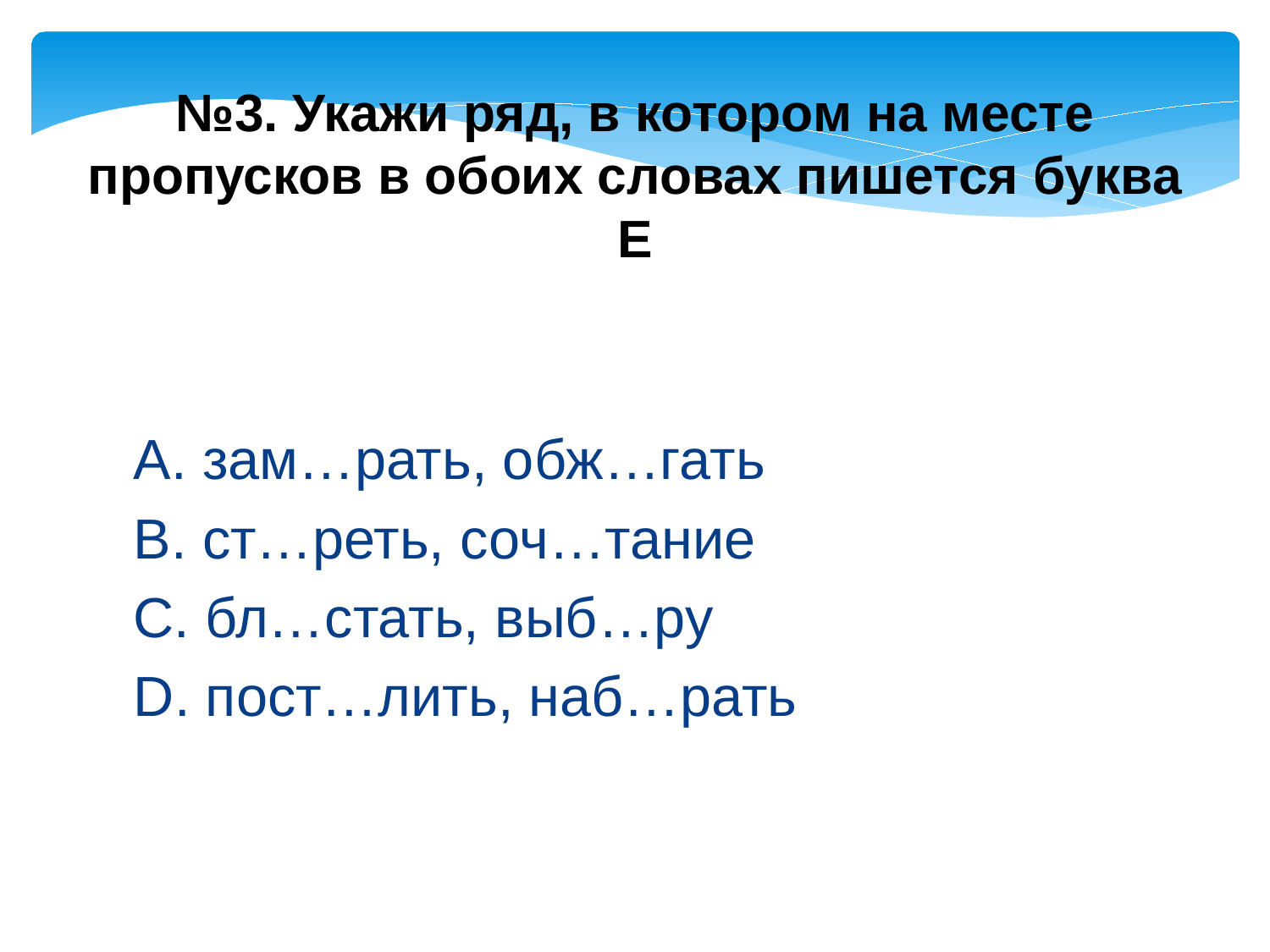

№3. Укажи ряд, в котором на месте пропусков в обоих словах пишется буква Е
А. зам…рать, обж…гать
В. ст…реть, соч…тание
С. бл…стать, выб…ру
D. пост…лить, наб…рать